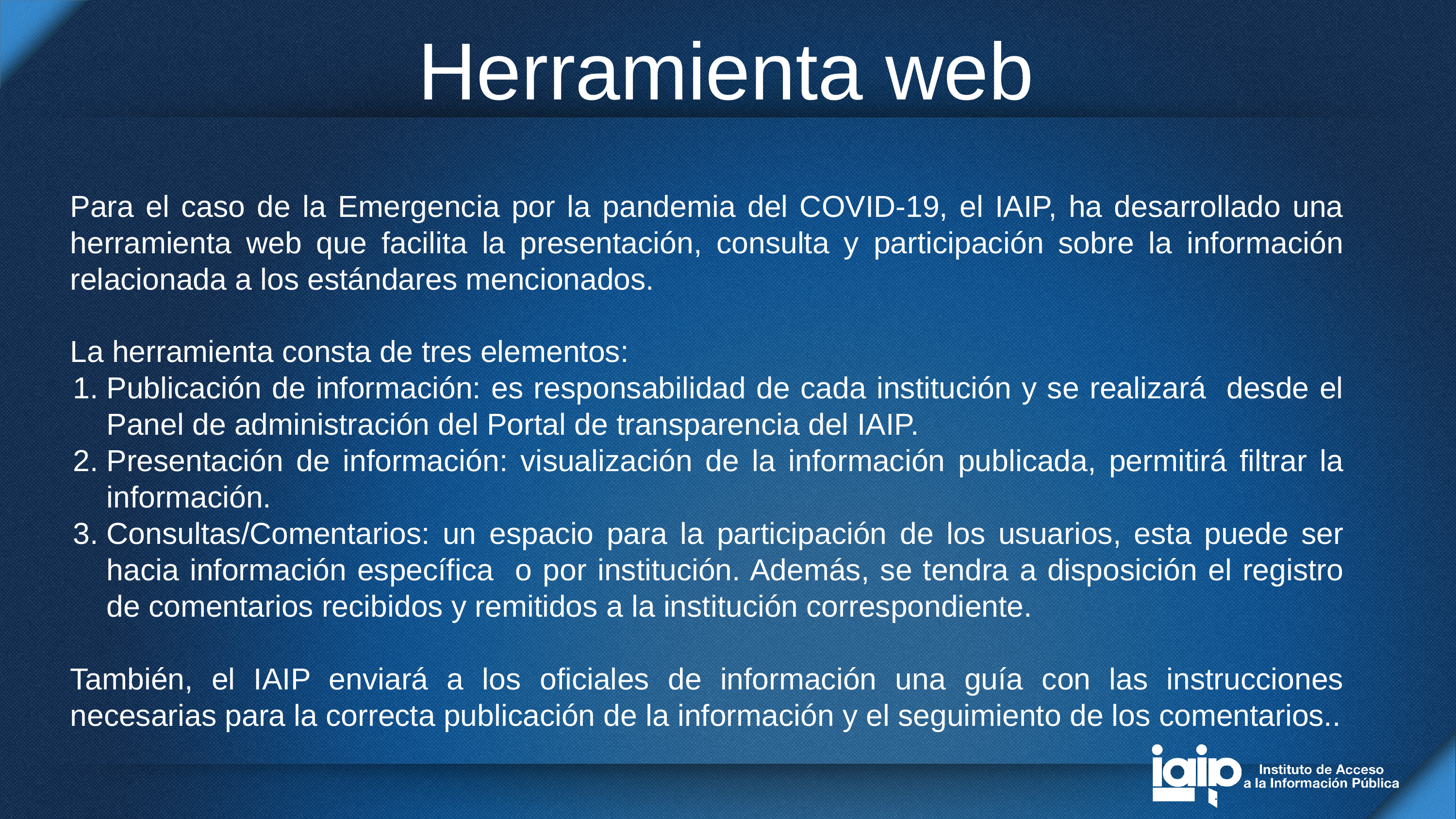

# Herramienta web
Para el caso de la Emergencia por la pandemia del COVID-19, el IAIP, ha desarrollado una herramienta web que facilita la presentación, consulta y participación sobre la información relacionada a los estándares mencionados.

La herramienta consta de tres elementos:
Publicación de información: es responsabilidad de cada institución y se realizará  desde el Panel de administración del Portal de transparencia del IAIP.
Presentación de información: visualización de la información publicada, permitirá filtrar la información.
Consultas/Comentarios: un espacio para la participación de los usuarios, esta puede ser hacia información específica  o por institución. Además, se tendra a disposición el registro de comentarios recibidos y remitidos a la institución correspondiente.

También, el IAIP enviará a los oficiales de información una guía con las instrucciones necesarias para la correcta publicación de la información y el seguimiento de los comentarios..